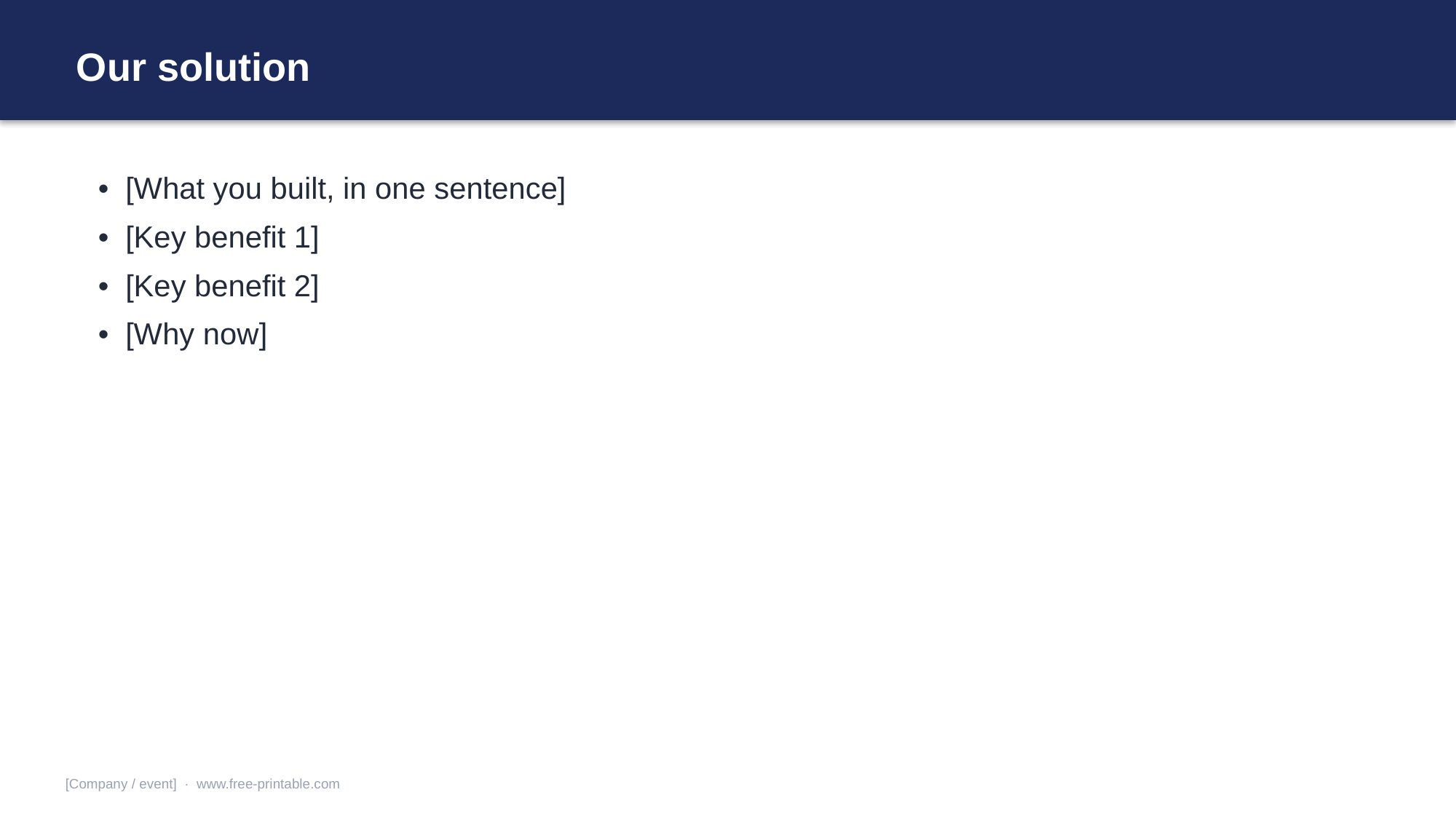

Our solution
•  [What you built, in one sentence]
•  [Key benefit 1]
•  [Key benefit 2]
•  [Why now]
[Company / event]  ·  www.free-printable.com